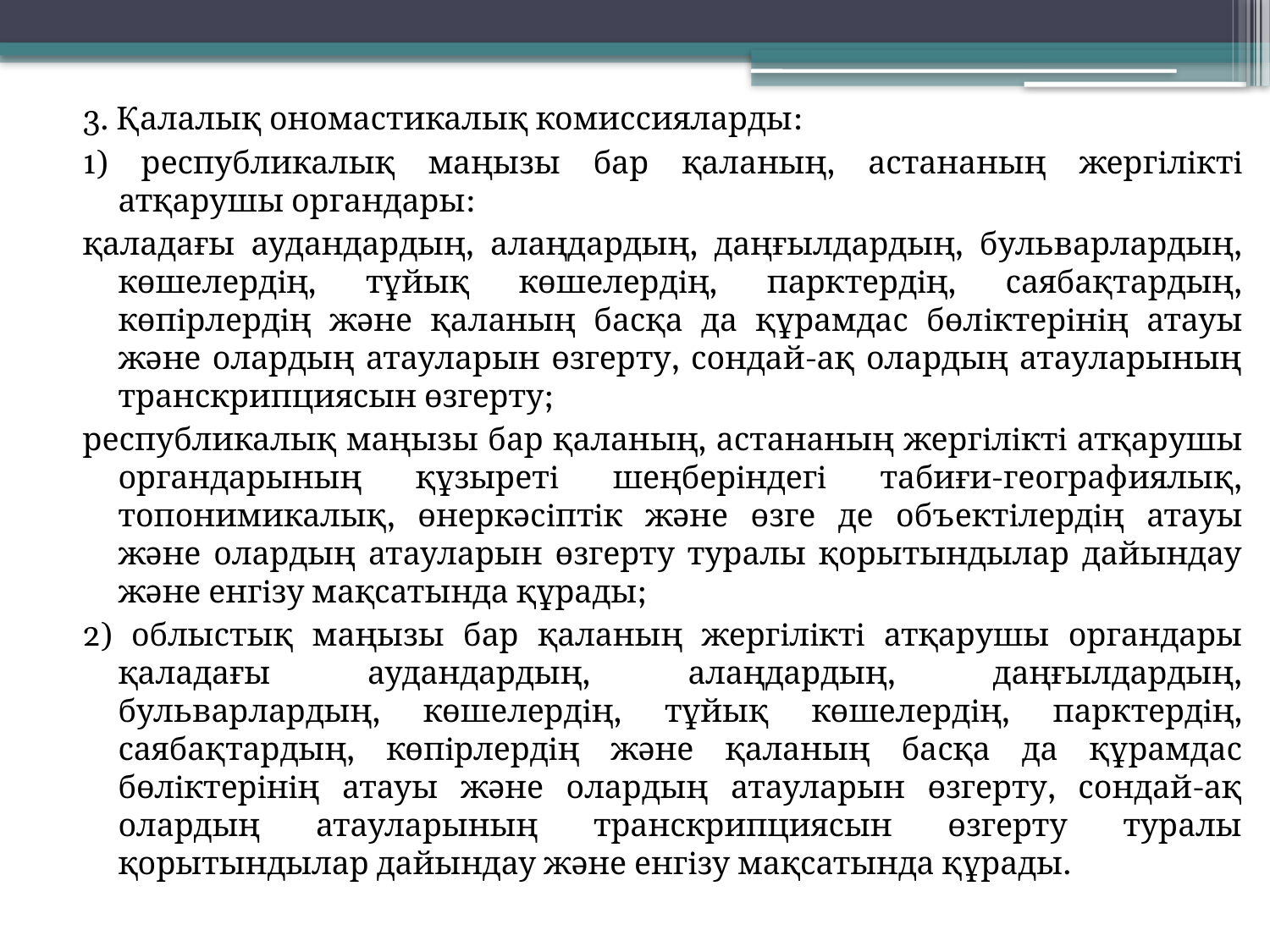

3. Қалалық ономастикалық комиссияларды:
1) республикалық маңызы бар қаланың, астананың жергiлiктi атқарушы органдары:
қаладағы аудандардың, алаңдардың, даңғылдардың, бульварлардың, көшелердiң, тұйық көшелердiң, парктердiң, саябақтардың, көпiрлердiң және қаланың басқа да құрамдас бөлiктерiнiң атауы және олардың атауларын өзгерту, сондай-ақ олардың атауларының транскрипциясын өзгерту;
республикалық маңызы бар қаланың, астананың жергiлiктi атқарушы органдарының құзыретi шеңберiндегi табиғи-географиялық, топонимикалық, өнеркәсiптiк және өзге де объектiлердiң атауы және олардың атауларын өзгерту туралы қорытындылар дайындау және енгiзу мақсатында құрады;
2) облыстық маңызы бар қаланың жергiлiктi атқарушы органдары қаладағы аудандардың, алаңдардың, даңғылдардың, бульварлардың, көшелердiң, тұйық көшелердiң, парктердiң, саябақтардың, көпiрлердiң және қаланың басқа да құрамдас бөлiктерiнiң атауы және олардың атауларын өзгерту, сондай-ақ олардың атауларының транскрипциясын өзгерту туралы қорытындылар дайындау және енгiзу мақсатында құрады.